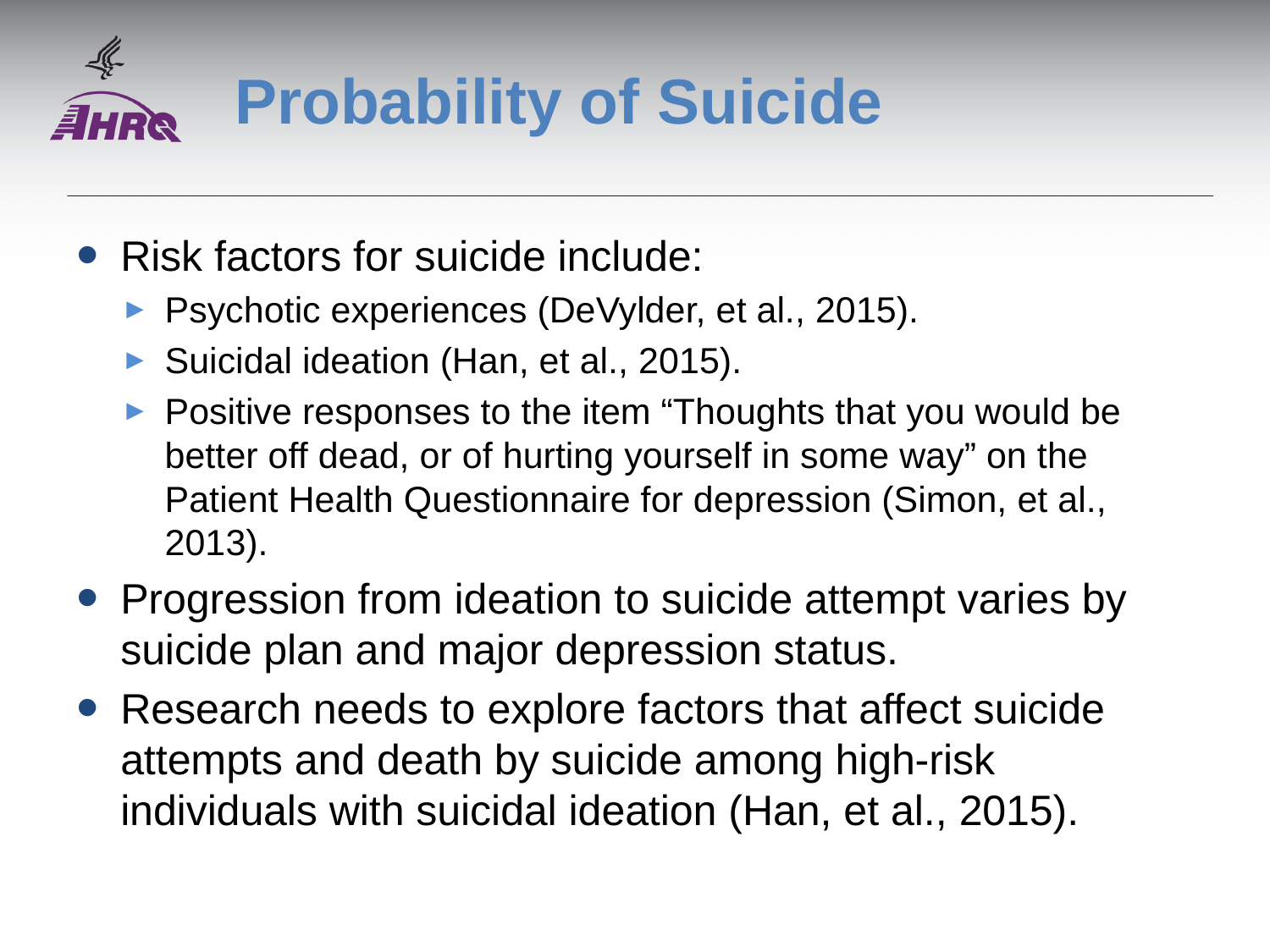

# Probability of Suicide
Risk factors for suicide include:
Psychotic experiences (DeVylder, et al., 2015).
Suicidal ideation (Han, et al., 2015).
Positive responses to the item “Thoughts that you would be better off dead, or of hurting yourself in some way” on the Patient Health Questionnaire for depression (Simon, et al., 2013).
Progression from ideation to suicide attempt varies by suicide plan and major depression status.
Research needs to explore factors that affect suicide attempts and death by suicide among high-risk individuals with suicidal ideation (Han, et al., 2015).